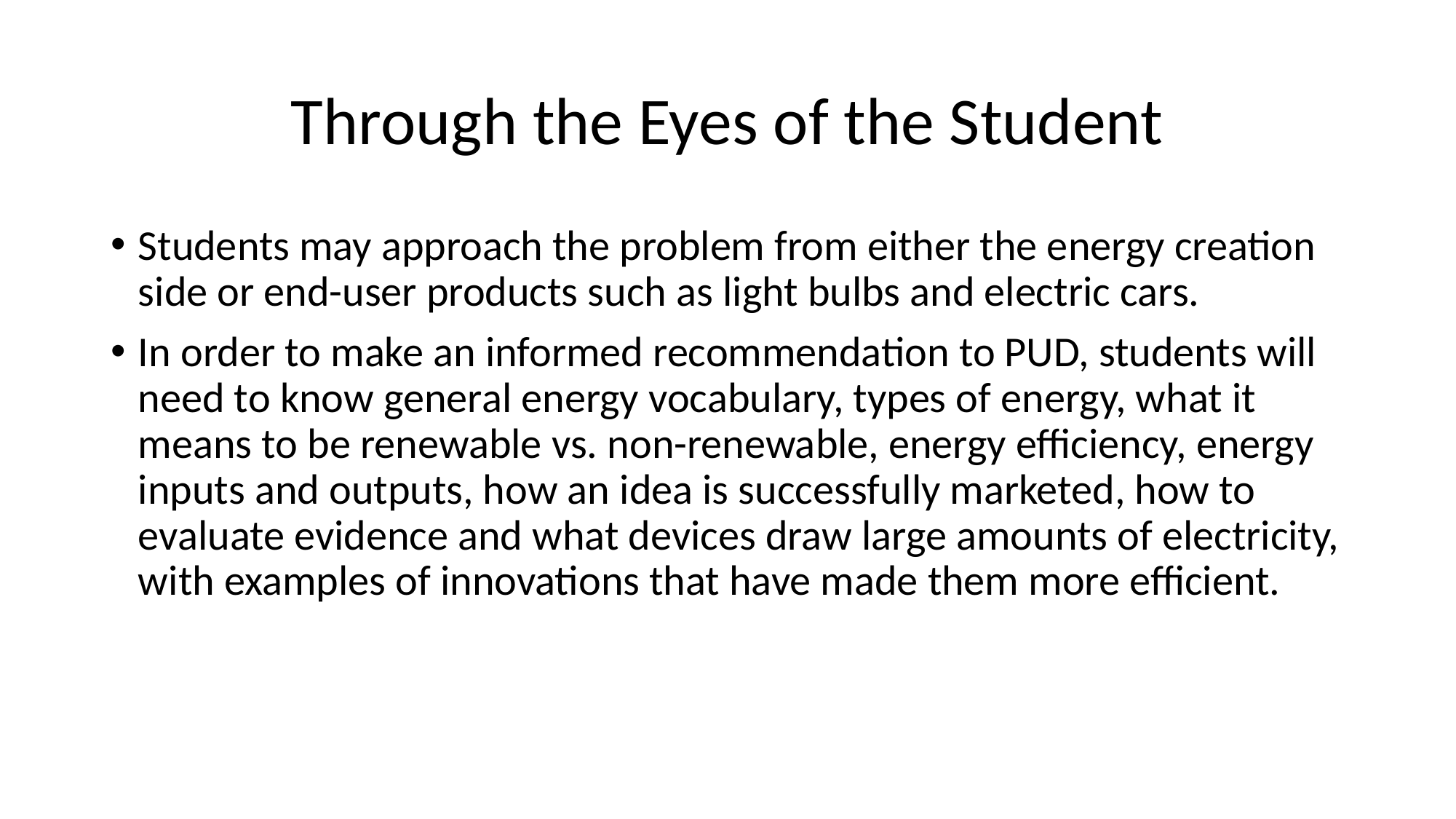

# Through the Eyes of the Student
Students may approach the problem from either the energy creation side or end-user products such as light bulbs and electric cars.
In order to make an informed recommendation to PUD, students will need to know general energy vocabulary, types of energy, what it means to be renewable vs. non-renewable, energy efficiency, energy inputs and outputs, how an idea is successfully marketed, how to evaluate evidence and what devices draw large amounts of electricity, with examples of innovations that have made them more efficient.